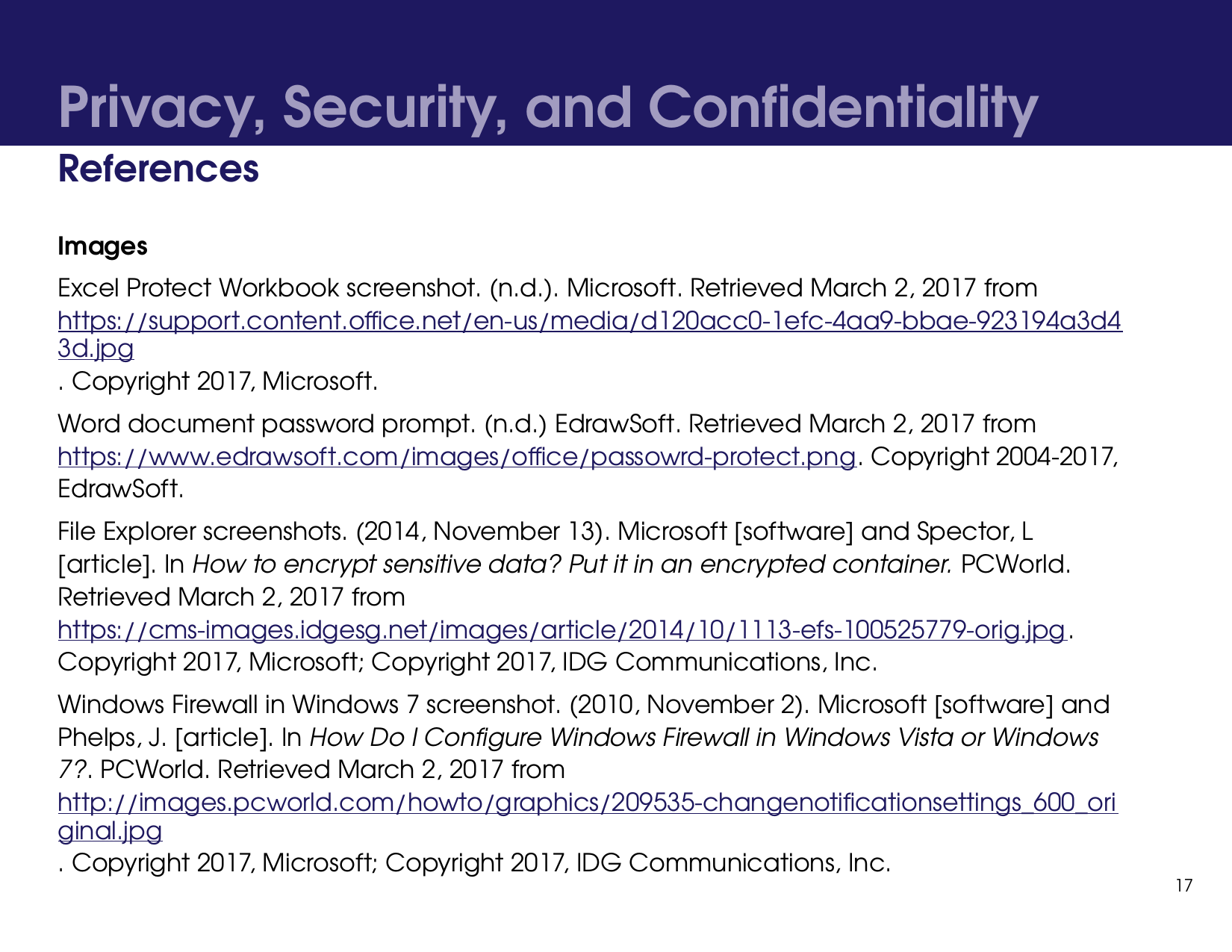

# Privacy, Security, and Confidentiality
References
Images
Excel Protect Workbook screenshot. (n.d.). Microsoft. Retrieved March 2, 2017 from https://support.content.office.net/en-us/media/d120acc0-1efc-4aa9-bbae-923194a3d43d.jpg. Copyright 2017, Microsoft.
Word document password prompt. (n.d.) EdrawSoft. Retrieved March 2, 2017 from https://www.edrawsoft.com/images/office/passowrd-protect.png. Copyright 2004-2017, EdrawSoft.
File Explorer screenshots. (2014, November 13). Microsoft [software] and Spector, L [article]. In How to encrypt sensitive data? Put it in an encrypted container. PCWorld. Retrieved March 2, 2017 from https://cms-images.idgesg.net/images/article/2014/10/1113-efs-100525779-orig.jpg. Copyright 2017, Microsoft; Copyright 2017, IDG Communications, Inc.
Windows Firewall in Windows 7 screenshot. (2010, November 2). Microsoft [software] and Phelps, J. [article]. In How Do I Configure Windows Firewall in Windows Vista or Windows 7?. PCWorld. Retrieved March 2, 2017 from http://images.pcworld.com/howto/graphics/209535-changenotificationsettings_600_original.jpg. Copyright 2017, Microsoft; Copyright 2017, IDG Communications, Inc.
17